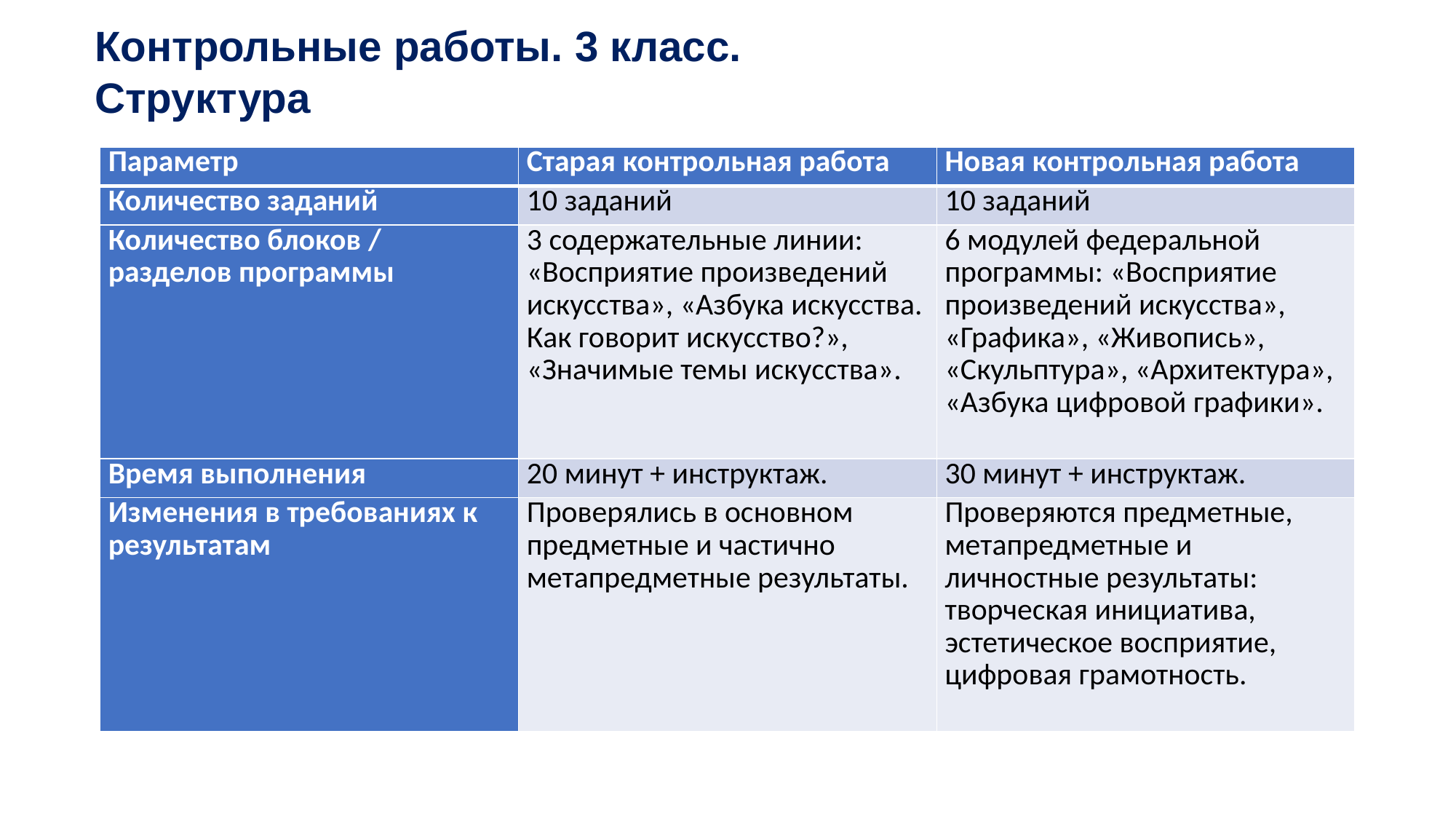

Контрольные работы. 3 класс.
Структура
| Параметр | Старая контрольная работа | Новая контрольная работа |
| --- | --- | --- |
| Количество заданий | 10 заданий | 10 заданий |
| Количество блоков / разделов программы | 3 содержательные линии: «Восприятие произведений искусства», «Азбука искусства. Как говорит искусство?», «Значимые темы искусства». | 6 модулей федеральной программы: «Восприятие произведений искусства», «Графика», «Живопись», «Скульптура», «Архитектура», «Азбука цифровой графики». |
| Время выполнения | 20 минут + инструктаж. | 30 минут + инструктаж. |
| Изменения в требованиях к результатам | Проверялись в основном предметные и частично метапредметные результаты. | Проверяются предметные, метапредметные и личностные результаты: творческая инициатива, эстетическое восприятие, цифровая грамотность. |